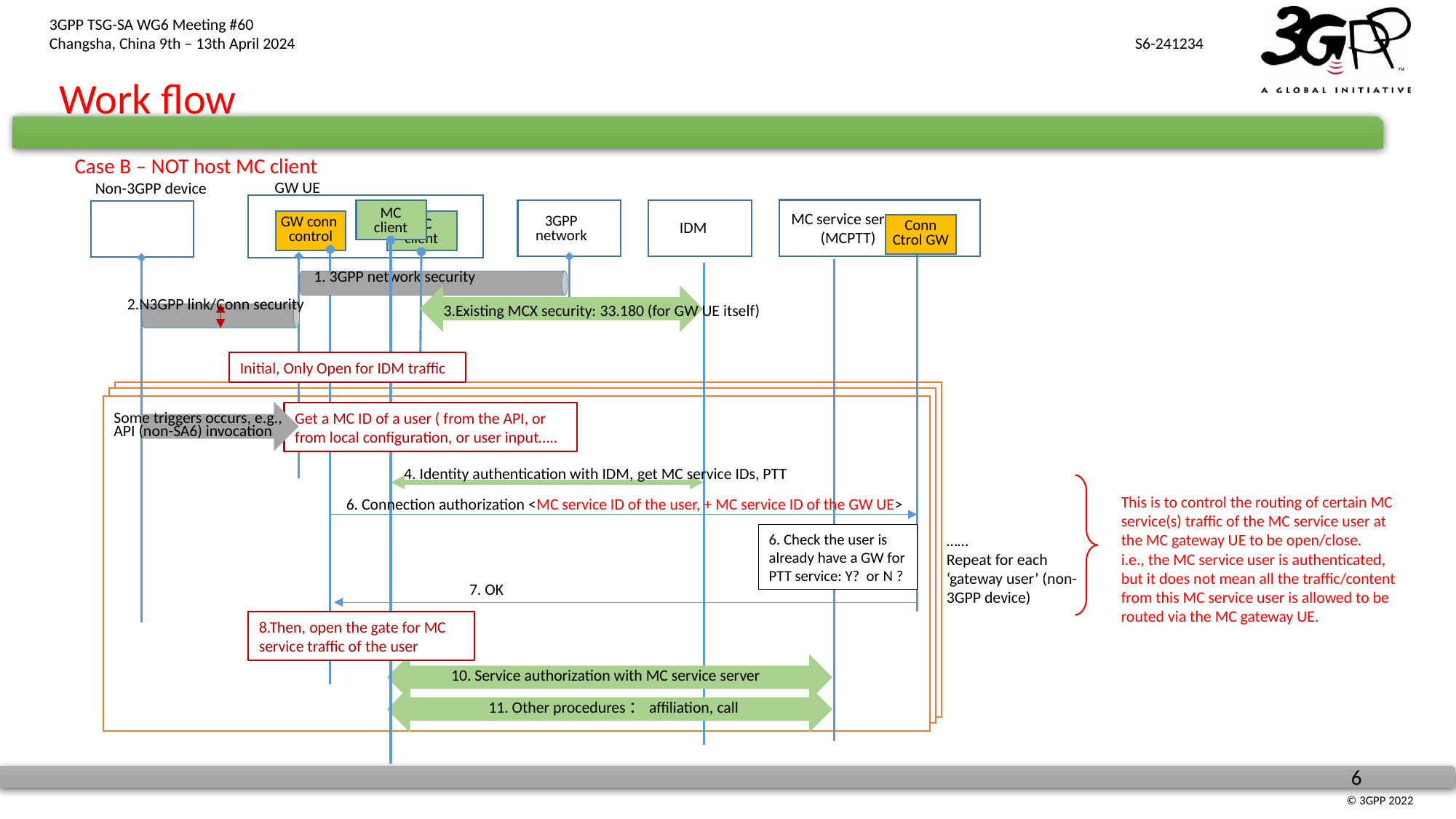

# Work flow
Case B – NOT host MC client

GW UE
Non-3GPP device

MC
client
MC service server
(MCPTT)
3GPP network
GW conn
control

MC
client
IDM
Conn Ctrol GW

1. 3GPP network security

2.N3GPP link/Conn security
3.Existing MCX security: 33.180 (for GW UE itself)
Initial, Only Open for IDM traffic

Get a MC ID of a user ( from the API, or from local configuration, or user input…..
Some triggers occurs, e.g., API (non-SA6) invocation
4. Identity authentication with IDM, get MC service IDs, PTT

This is to control the routing of certain MC service(s) traffic of the MC service user at the MC gateway UE to be open/close.
i.e., the MC service user is authenticated, but it does not mean all the traffic/content from this MC service user is allowed to be routed via the MC gateway UE.
6. Connection authorization <MC service ID of the user, + MC service ID of the GW UE>
6. Check the user is already have a GW for PTT service: Y?  or N ?
……
Repeat for each ‘gateway user’ (non-3GPP device)
7. OK
8.Then, open the gate for MC service traffic of the user

10. Service authorization with MC service server

11. Other procedures：affiliation, call